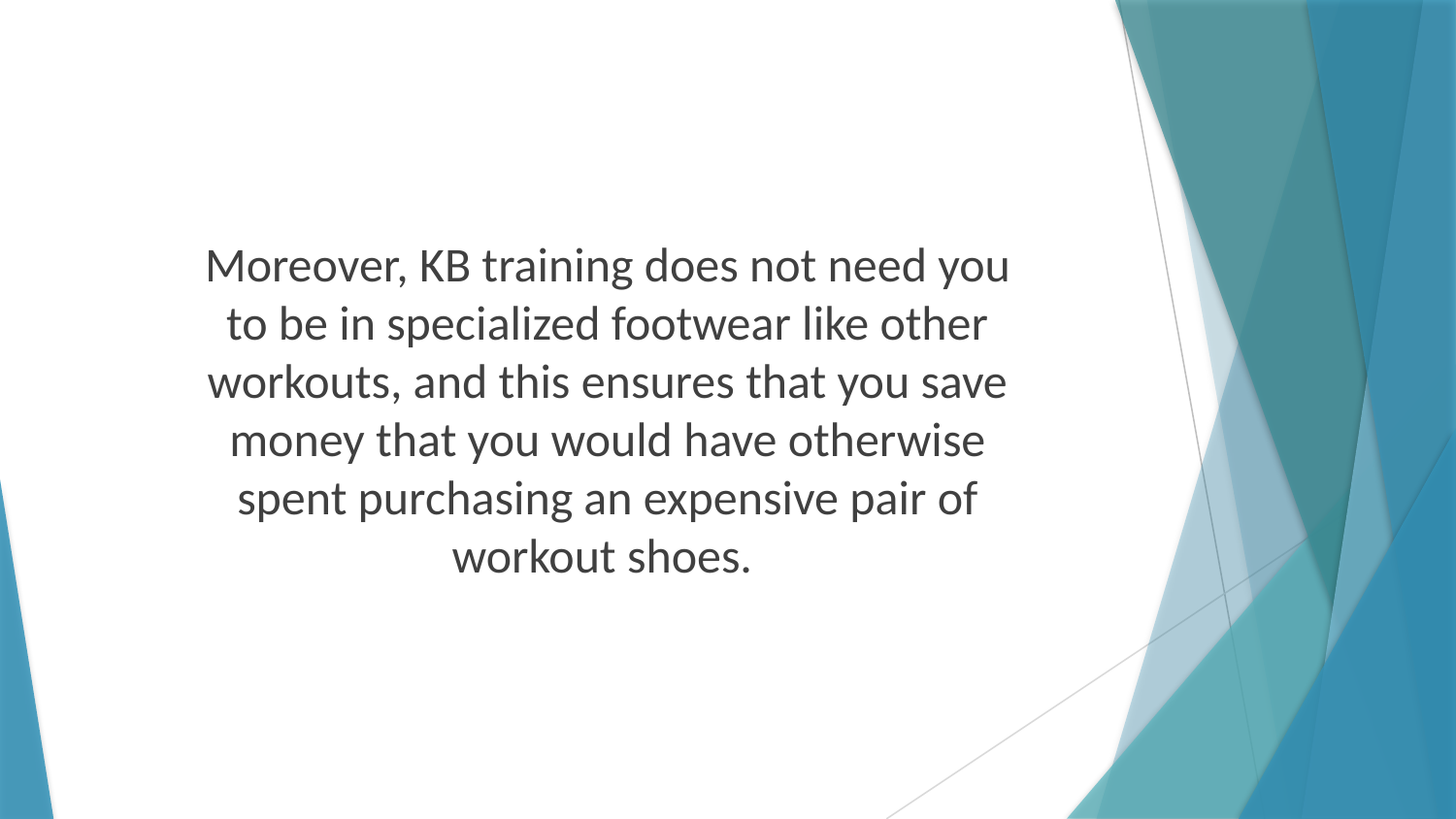

Moreover, KB training does not need you to be in specialized footwear like other workouts, and this ensures that you save money that you would have otherwise spent purchasing an expensive pair of workout shoes.